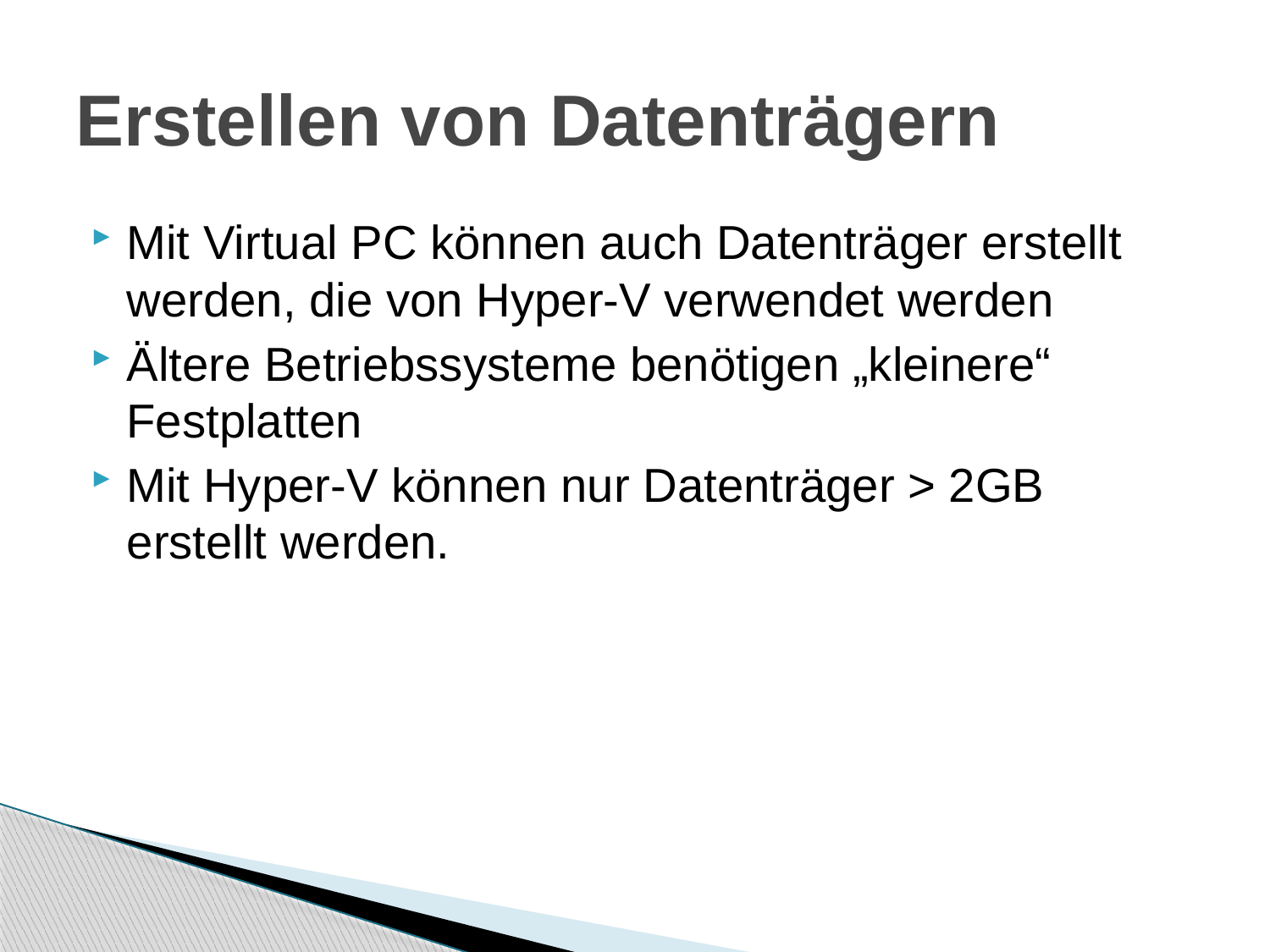

# Erstellen von Datenträgern
Mit Virtual PC können auch Datenträger erstellt werden, die von Hyper-V verwendet werden
Ältere Betriebssysteme benötigen „kleinere“ Festplatten
Mit Hyper-V können nur Datenträger > 2GB erstellt werden.